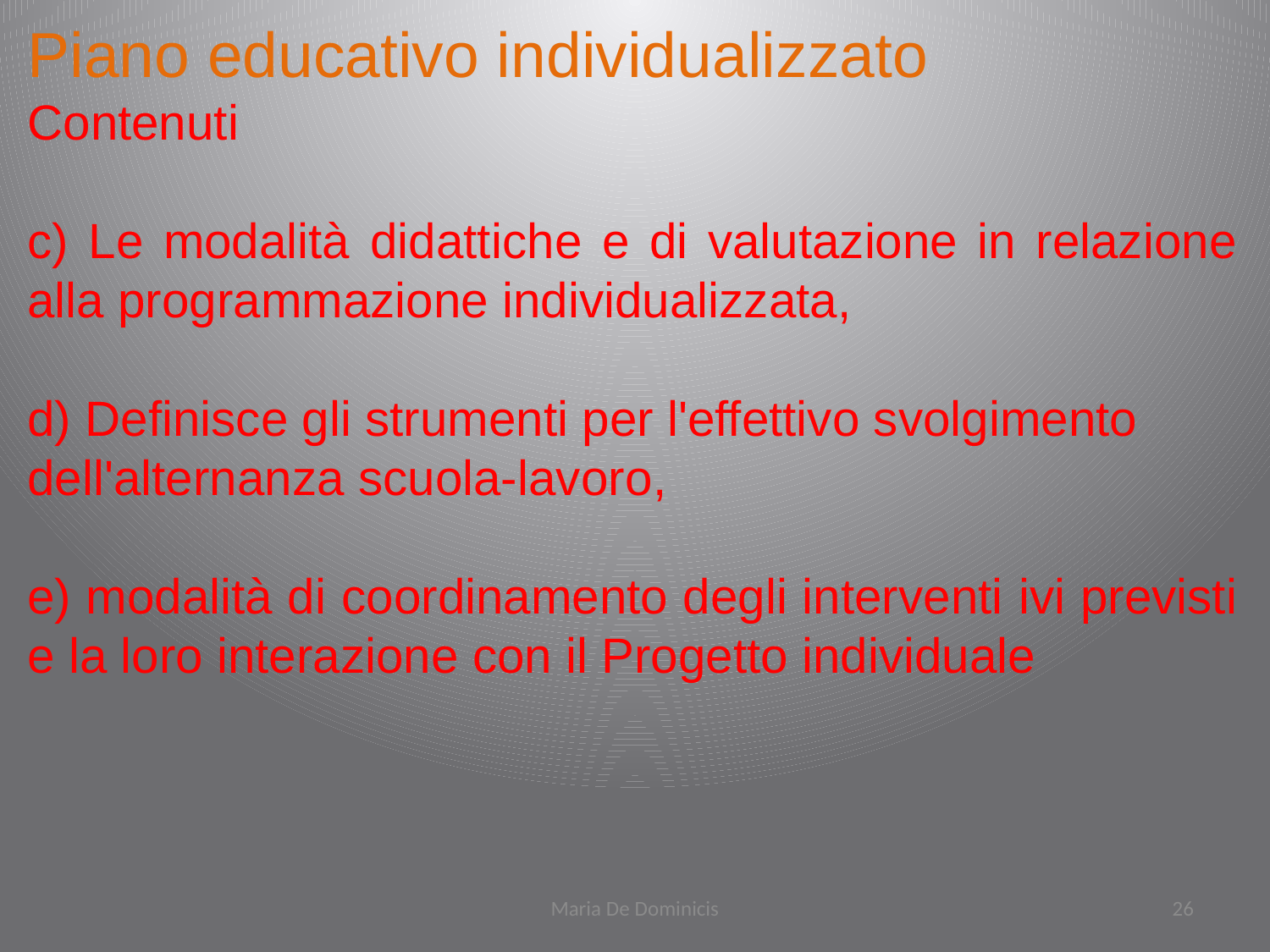

Piano educativo individualizzato
Contenuti

c) Le modalità didattiche e di valutazione in relazione alla programmazione individualizzata,

d) Definisce gli strumenti per l'effettivo svolgimento
dell'alternanza scuola-lavoro,

e) modalità di coordinamento degli interventi ivi previsti e la loro interazione con il Progetto individuale
Maria De Dominicis
26